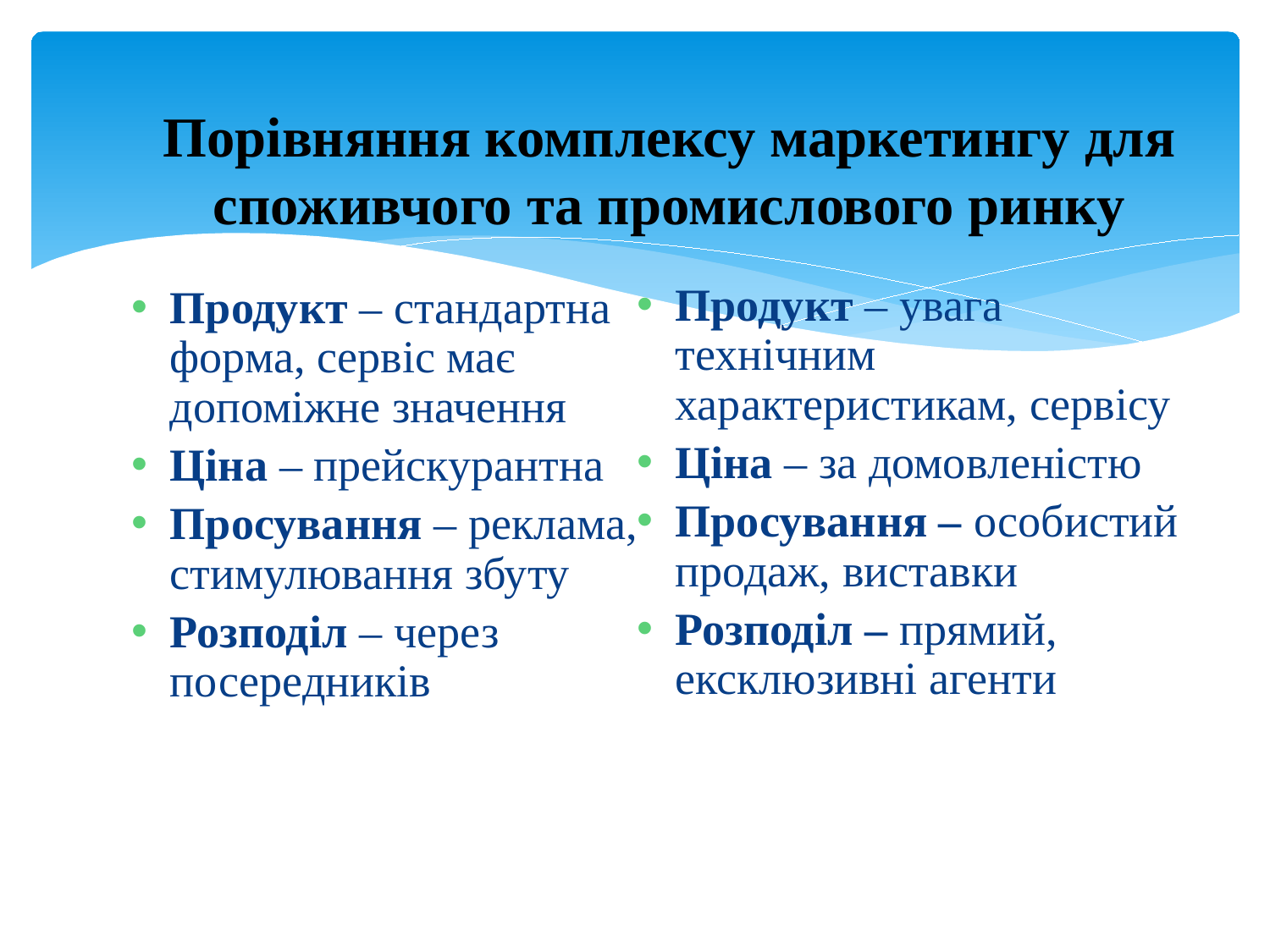

# Порівняння комплексу маркетингу для споживчого та промислового ринку
Продукт – увага технічним характеристикам, сервісу
Ціна – за домовленістю
Просування – особистий продаж, виставки
Розподіл – прямий, ексклюзивні агенти
Продукт – стандартна форма, сервіс має допоміжне значення
Ціна – прейскурантна
Просування – реклама, стимулювання збуту
Розподіл – через посередників